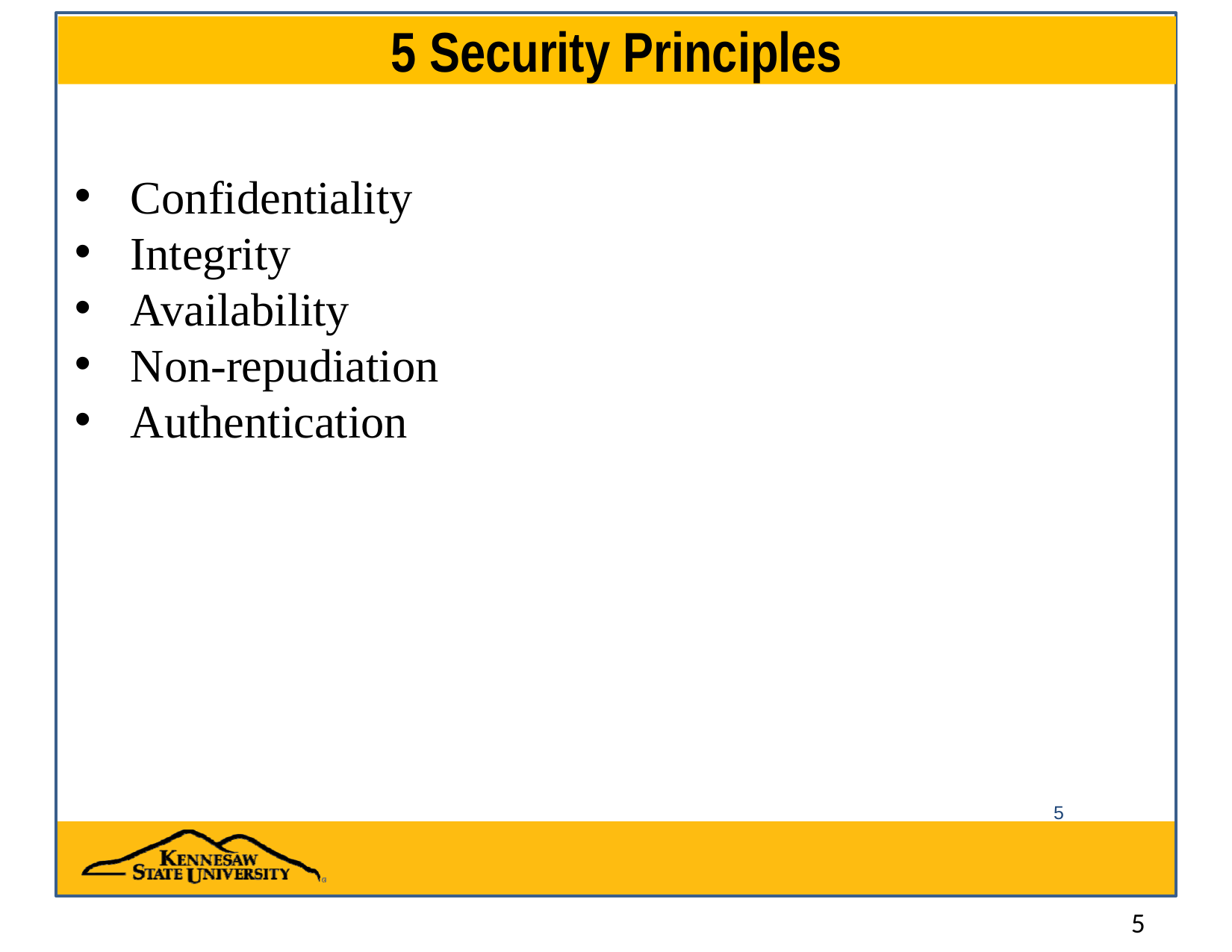

# 5 Security Principles
Confidentiality
Integrity
Availability
Non-repudiation
Authentication
5